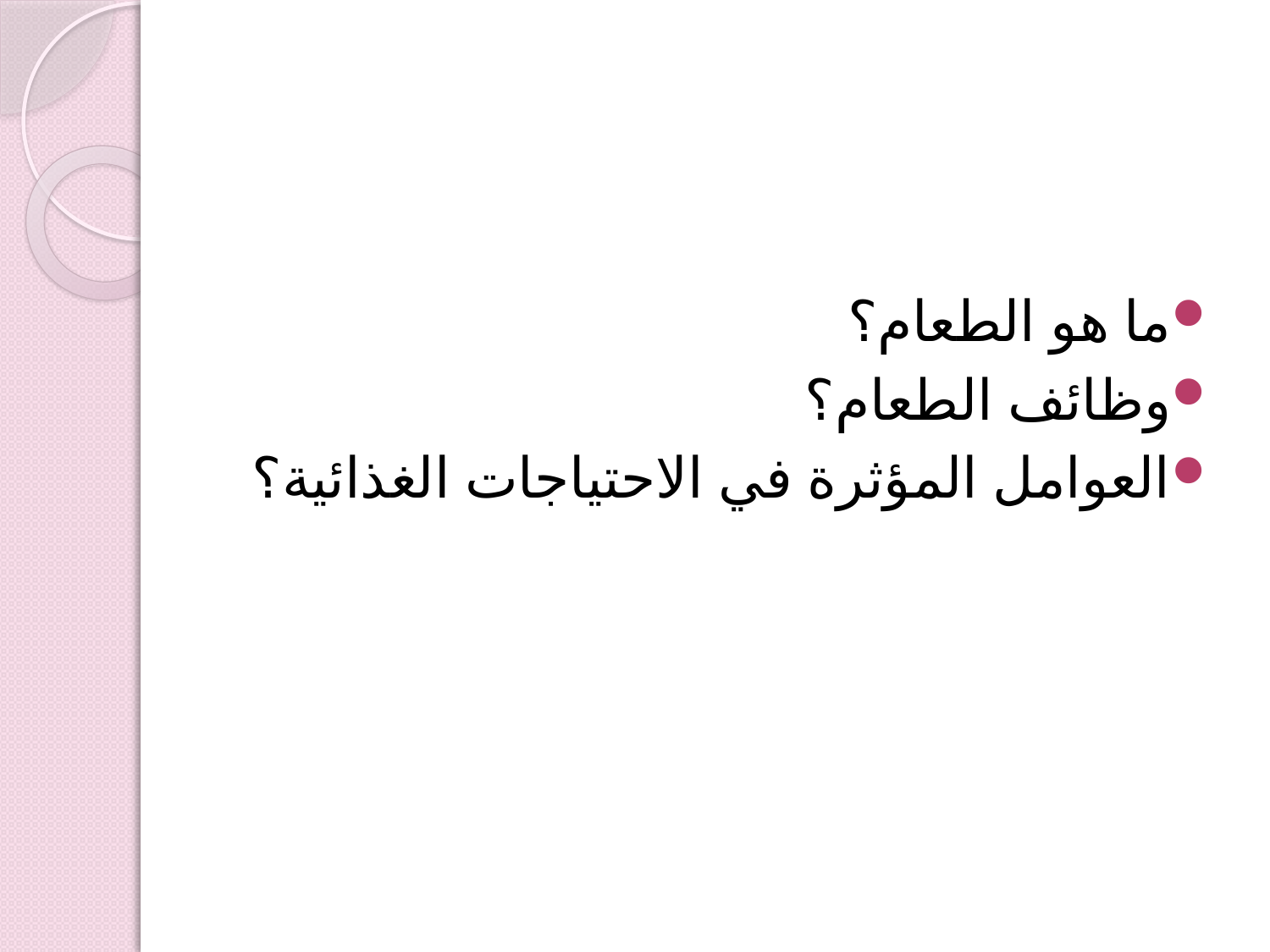

ما هو الطعام؟
وظائف الطعام؟
العوامل المؤثرة في الاحتياجات الغذائية؟